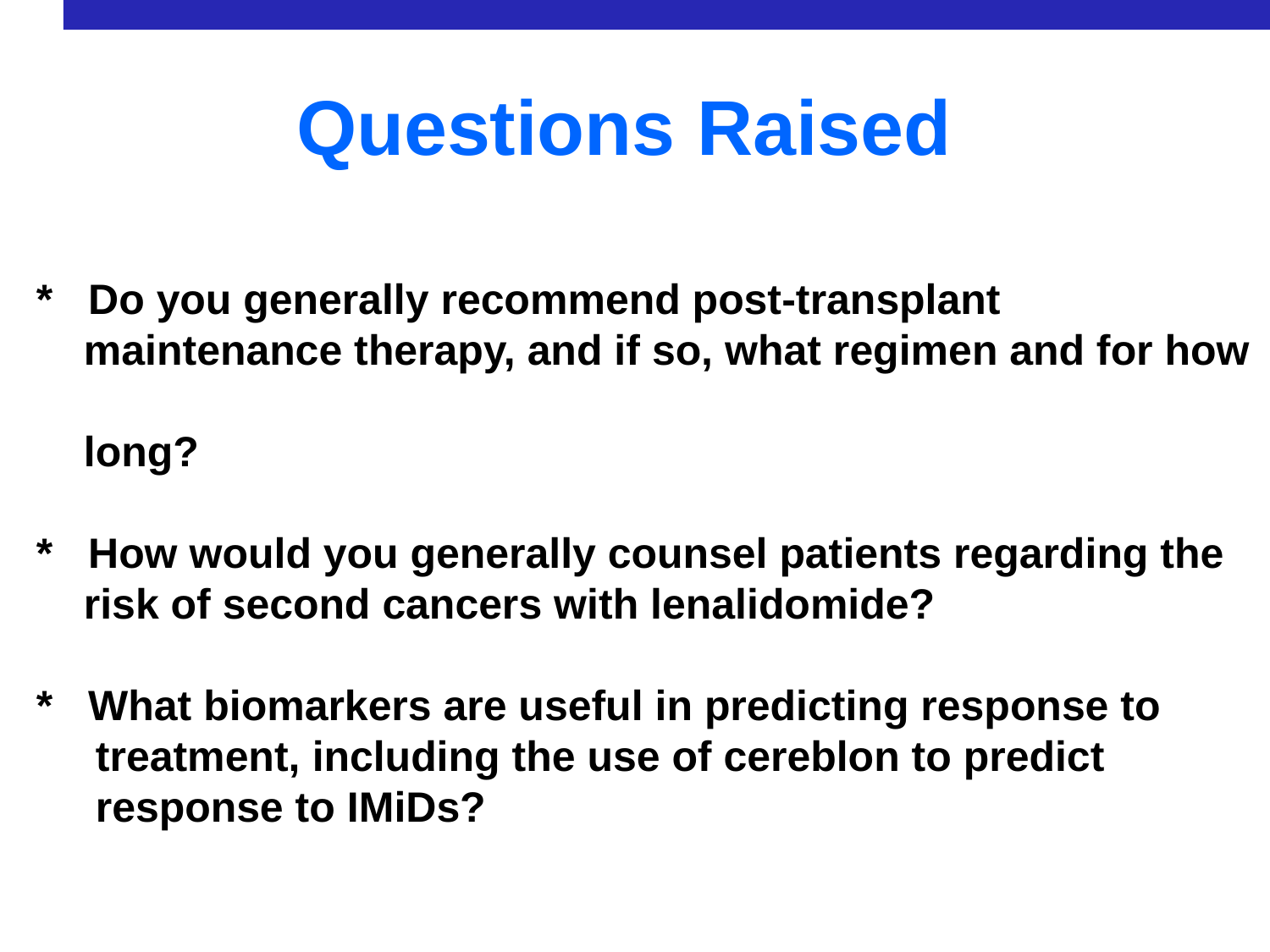

Questions Raised

  *   Do you generally recommend post-transplant
      maintenance therapy, and if so, what regimen and for how
      long?

  *   How would you generally counsel patients regarding the
      risk of second cancers with lenalidomide?

  *   What biomarkers are useful in predicting response to
       treatment, including the use of cereblon to predict
       response to IMiDs?